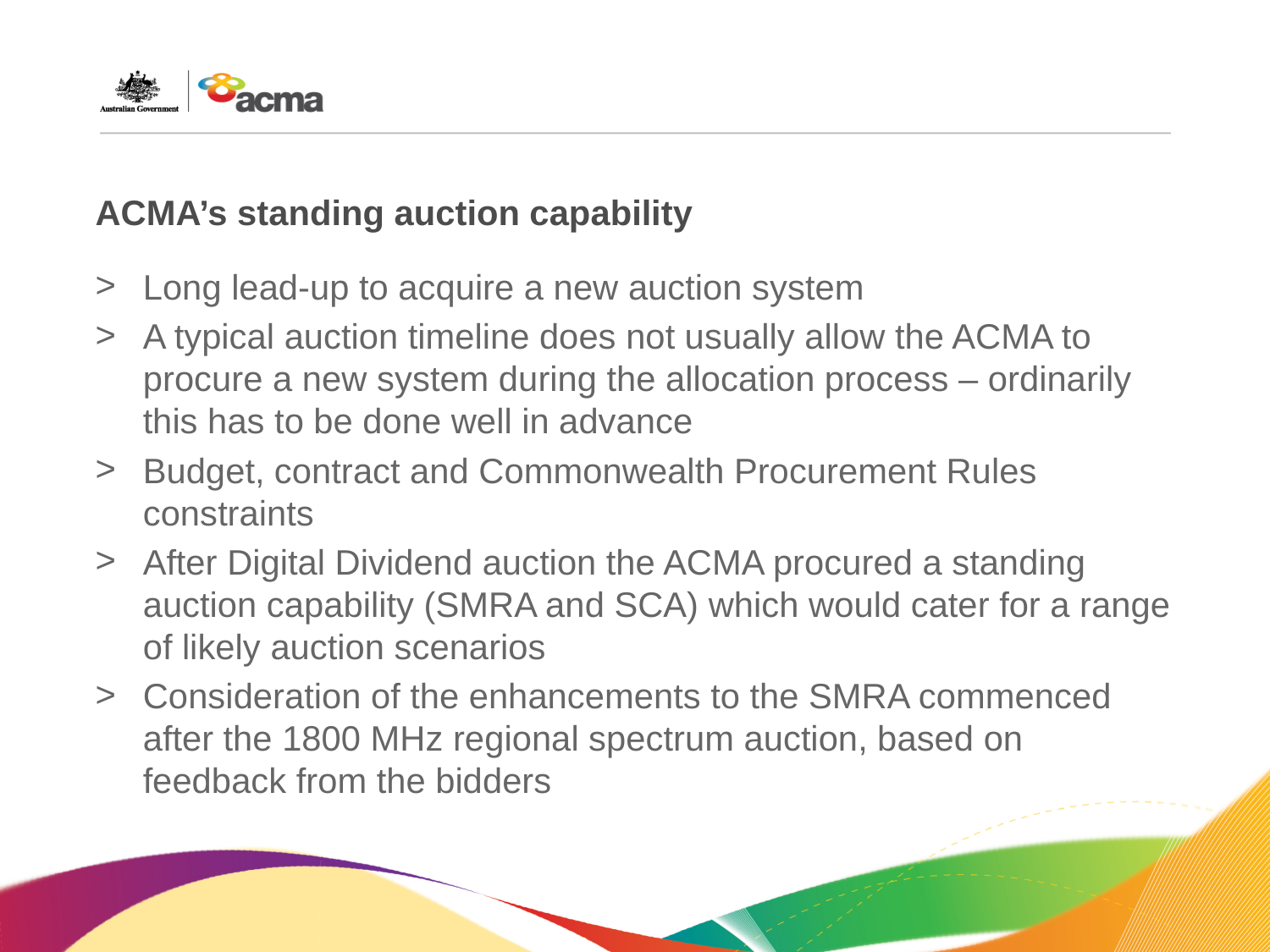

# ACMA’s standing auction capability
Long lead-up to acquire a new auction system
A typical auction timeline does not usually allow the ACMA to procure a new system during the allocation process – ordinarily this has to be done well in advance
Budget, contract and Commonwealth Procurement Rules  constraints
After Digital Dividend auction the ACMA procured a standing auction capability (SMRA and SCA) which would cater for a range of likely auction scenarios
Consideration of the enhancements to the SMRA commenced after the 1800 MHz regional spectrum auction, based on feedback from the bidders